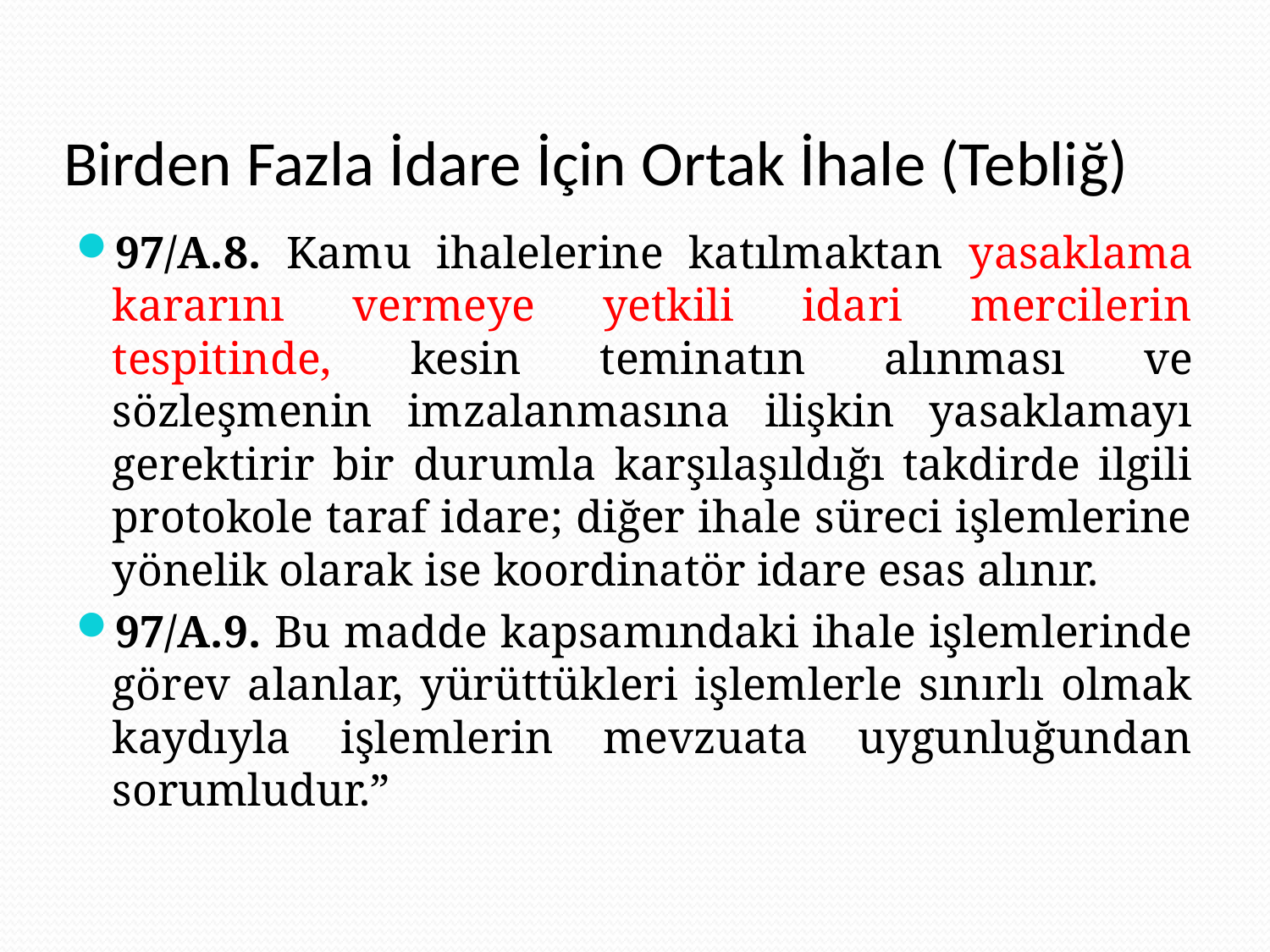

# Birden Fazla İdare İçin Ortak İhale (Tebliğ)
97/A.8. Kamu ihalelerine katılmaktan yasaklama kararını vermeye yetkili idari mercilerin tespitinde, kesin teminatın alınması ve sözleşmenin imzalanmasına ilişkin yasaklamayı gerektirir bir durumla karşılaşıldığı takdirde ilgili protokole taraf idare; diğer ihale süreci işlemlerine yönelik olarak ise koordinatör idare esas alınır.
97/A.9. Bu madde kapsamındaki ihale işlemlerinde görev alanlar, yürüttükleri işlemlerle sınırlı olmak kaydıyla işlemlerin mevzuata uygunluğundan sorumludur.”